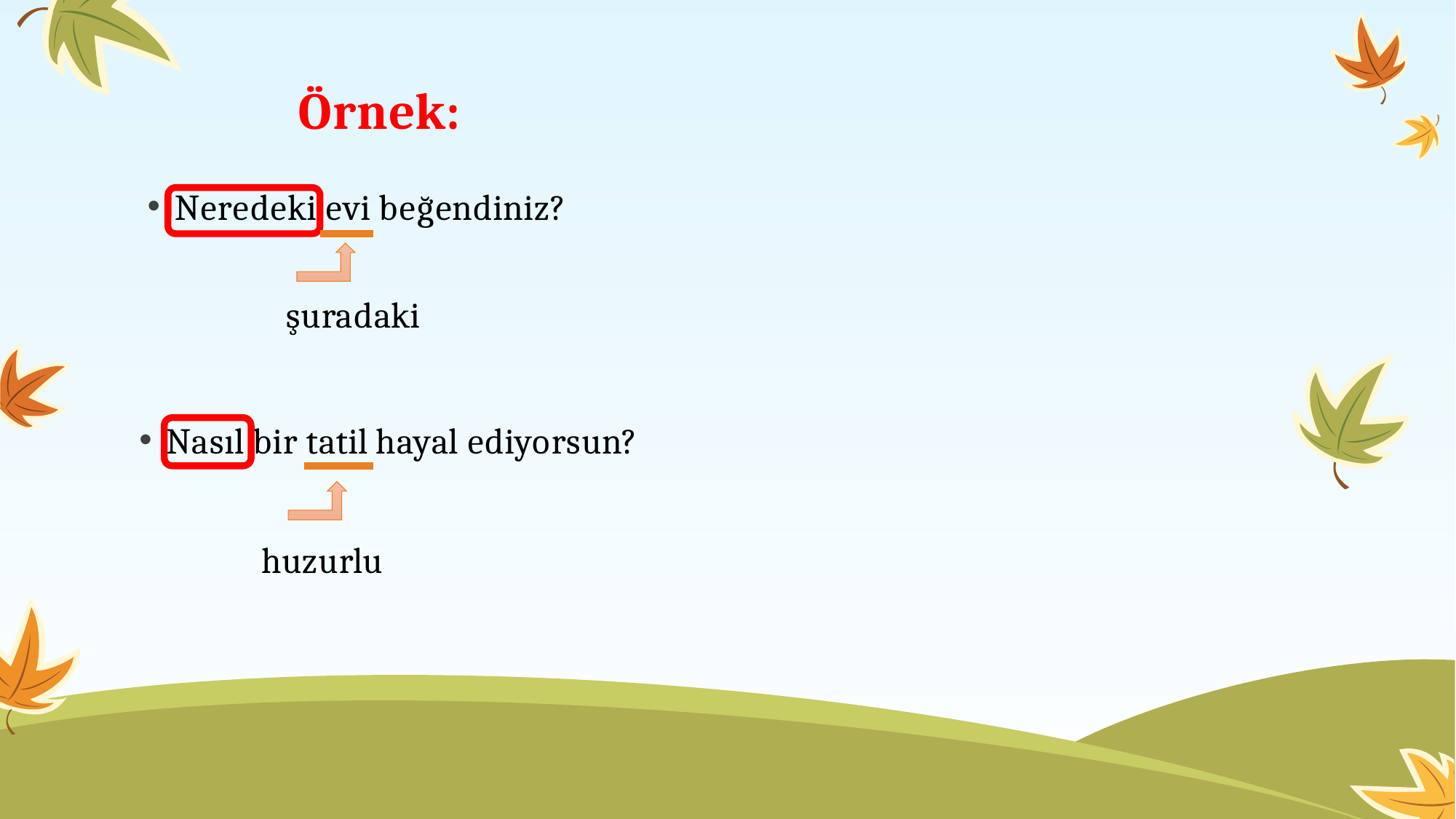

# Örnek:
Neredeki evi beğendiniz?

şuradaki
Nasıl bir tatil hayal ediyorsun?

huzurlu